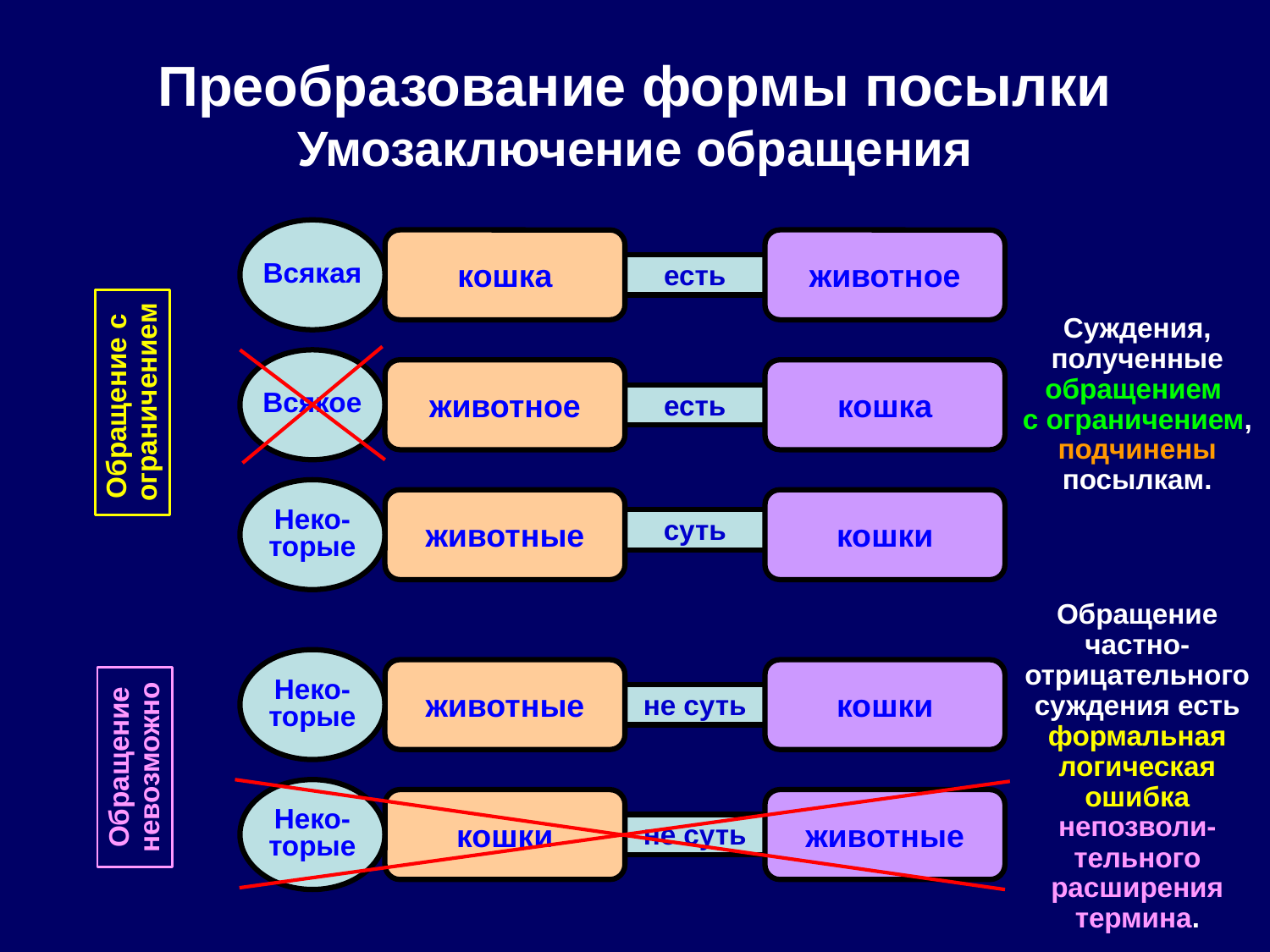

Преобразование формы посылки
Умозаключение обращения
Всякая
кошка
животное
есть
Суждения, полученные обращением
с ограничением, подчинены посылкам.
Всякое
животное
кошка
Обращение с
ограничением
есть
Неко-торые
животные
кошки
суть
Обращение частно-отрицательного суждения есть формальная логическая ошибка непозволи-тельного расширения термина.
Неко-торые
животные
кошки
не суть
Обращение
невозможно
Неко-торые
кошки
животные
не суть